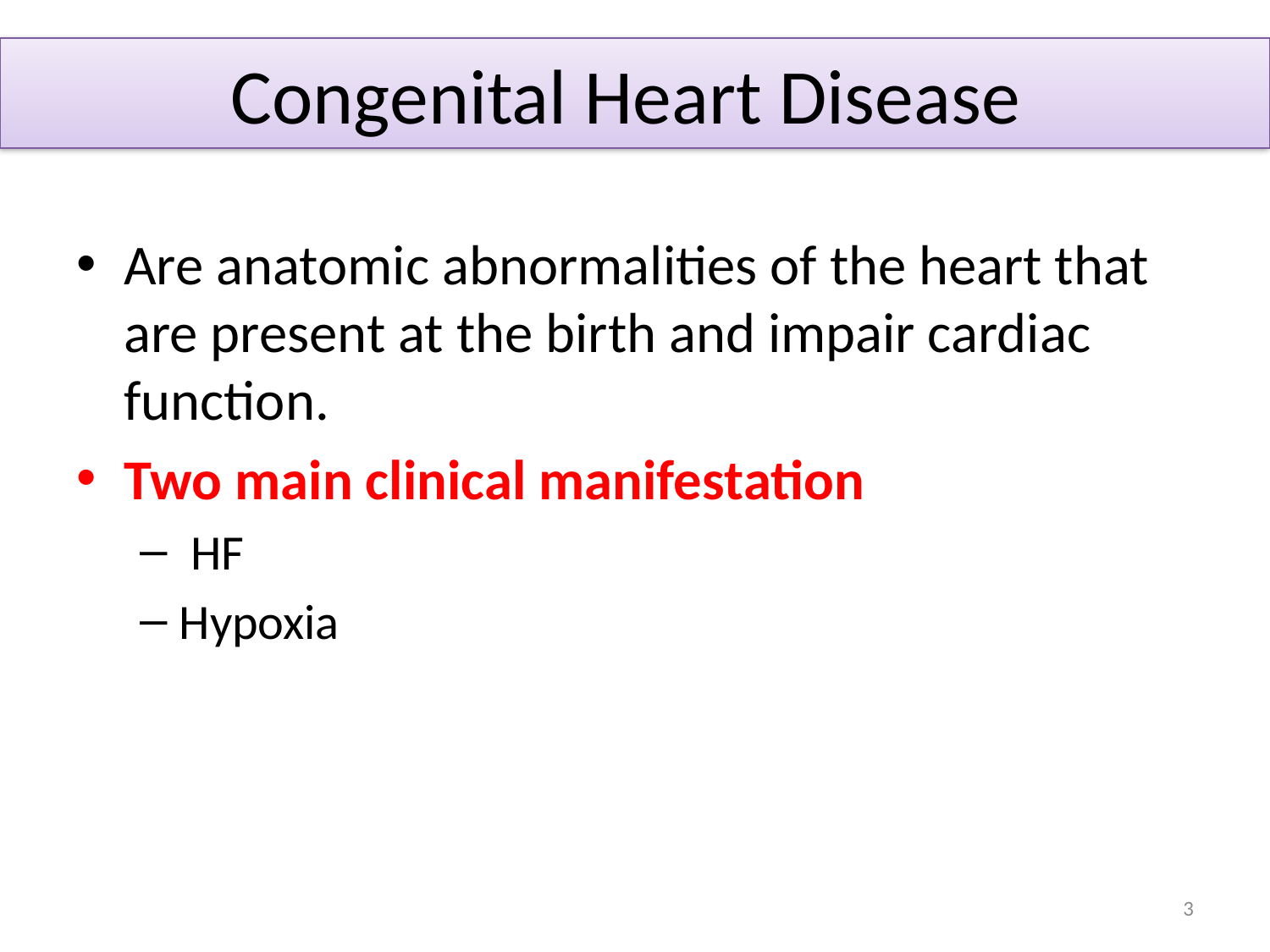

# Congenital Heart Disease
Are anatomic abnormalities of the heart that are present at the birth and impair cardiac function.
Two main clinical manifestation
 HF
Hypoxia
3